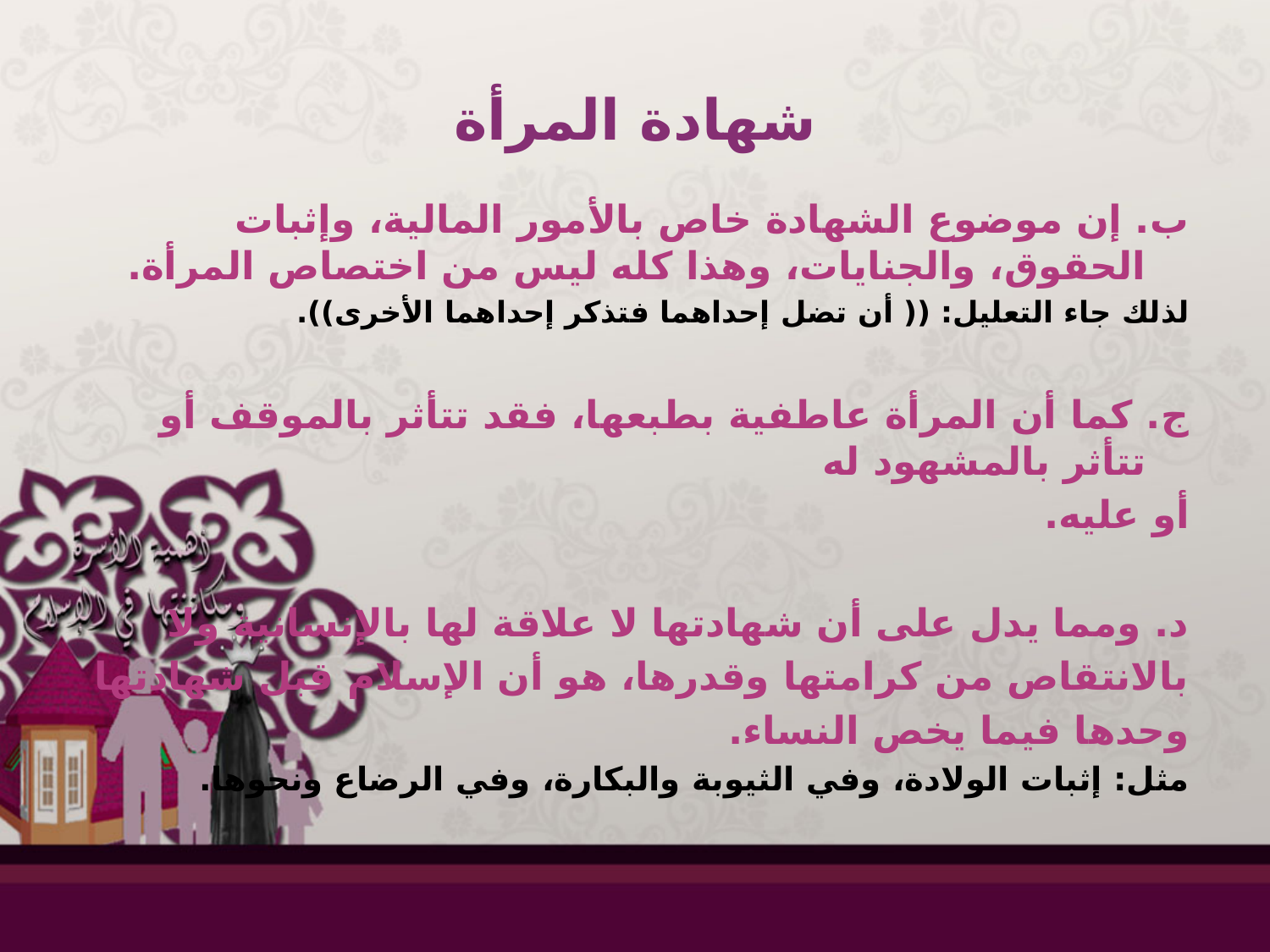

# شهادة المرأة
ب. إن موضوع الشهادة خاص بالأمور المالية، وإثبات الحقوق، والجنايات، وهذا كله ليس من اختصاص المرأة.
لذلك جاء التعليل: (( أن تضل إحداهما فتذكر إحداهما الأخرى)).

ج. كما أن المرأة عاطفية بطبعها، فقد تتأثر بالموقف أو تتأثر بالمشهود له
أو عليه.

د. ومما يدل على أن شهادتها لا علاقة لها بالإنسانية ولا
بالانتقاص من كرامتها وقدرها، هو أن الإسلام قبل شهادتها
وحدها فيما يخص النساء.
مثل: إثبات الولادة، وفي الثيوبة والبكارة، وفي الرضاع ونحوها.